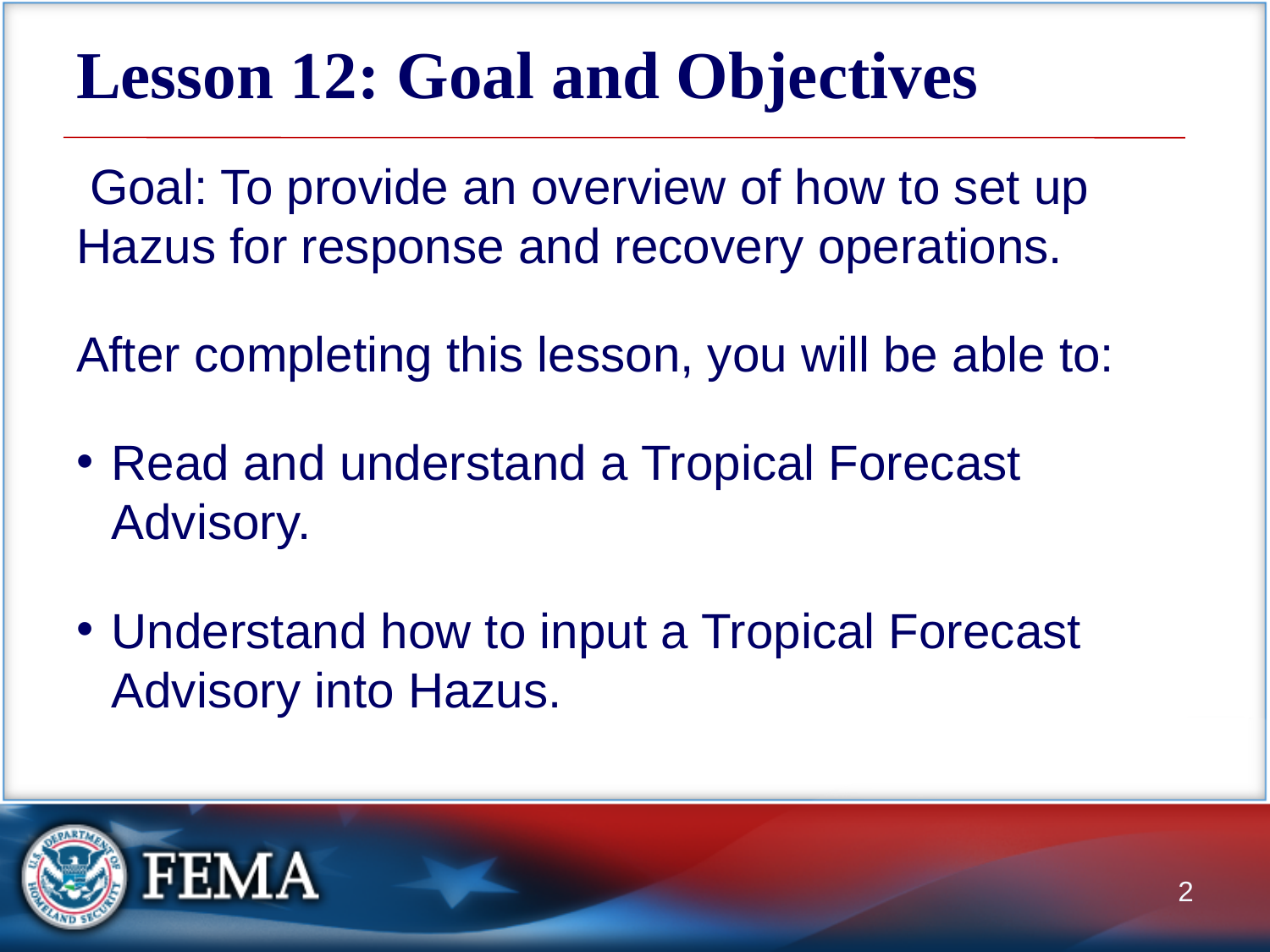

# Lesson 12: Goal and Objectives
 Goal: To provide an overview of how to set up Hazus for response and recovery operations.
After completing this lesson, you will be able to:
Read and understand a Tropical Forecast Advisory.
Understand how to input a Tropical Forecast Advisory into Hazus.
2